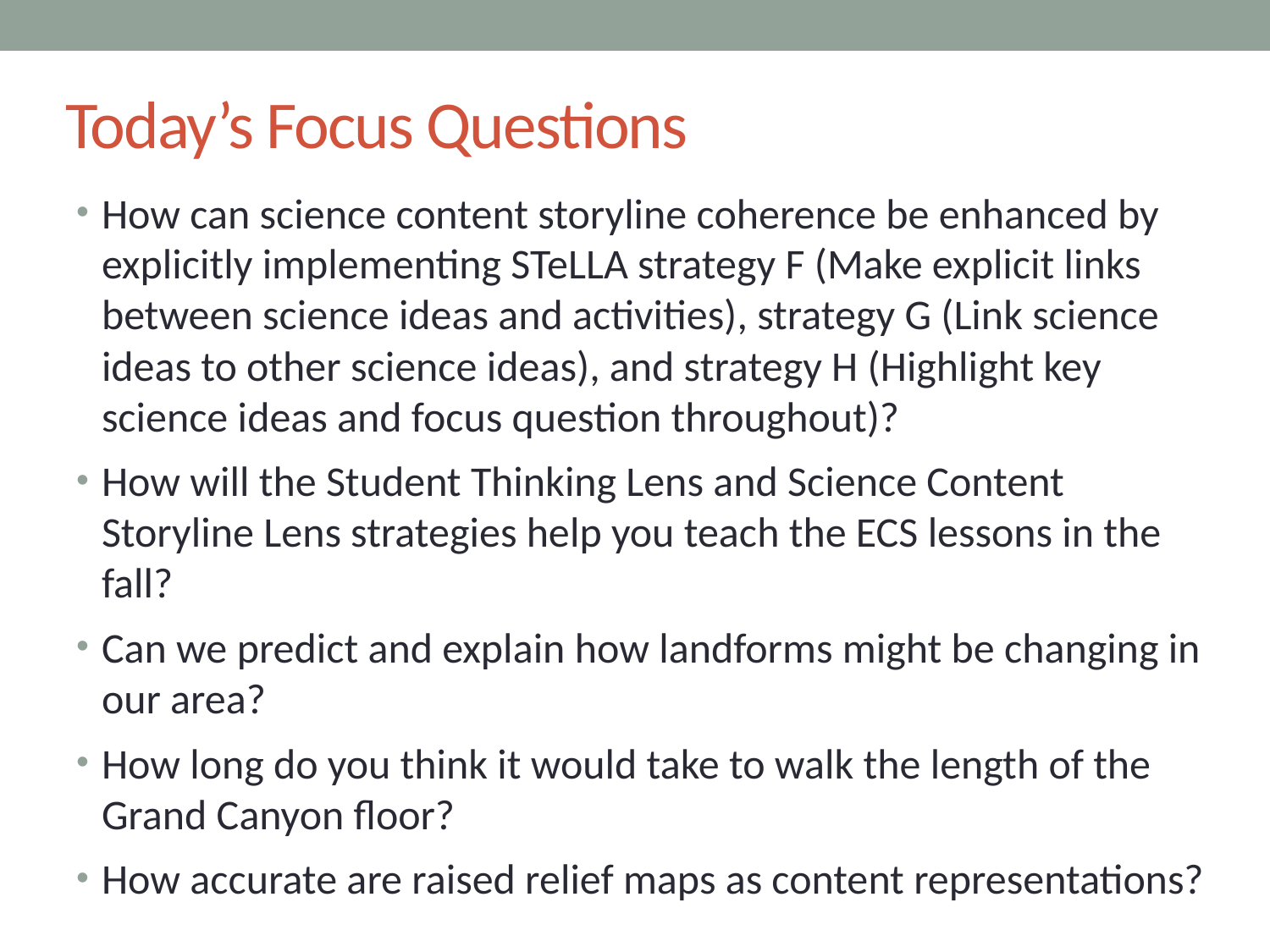

# Today’s Focus Questions
How can science content storyline coherence be enhanced by explicitly implementing STeLLA strategy F (Make explicit links between science ideas and activities), strategy G (Link science ideas to other science ideas), and strategy H (Highlight key science ideas and focus question throughout)?
How will the Student Thinking Lens and Science Content Storyline Lens strategies help you teach the ECS lessons in the fall?
Can we predict and explain how landforms might be changing in our area?
How long do you think it would take to walk the length of the Grand Canyon floor?
How accurate are raised relief maps as content representations?